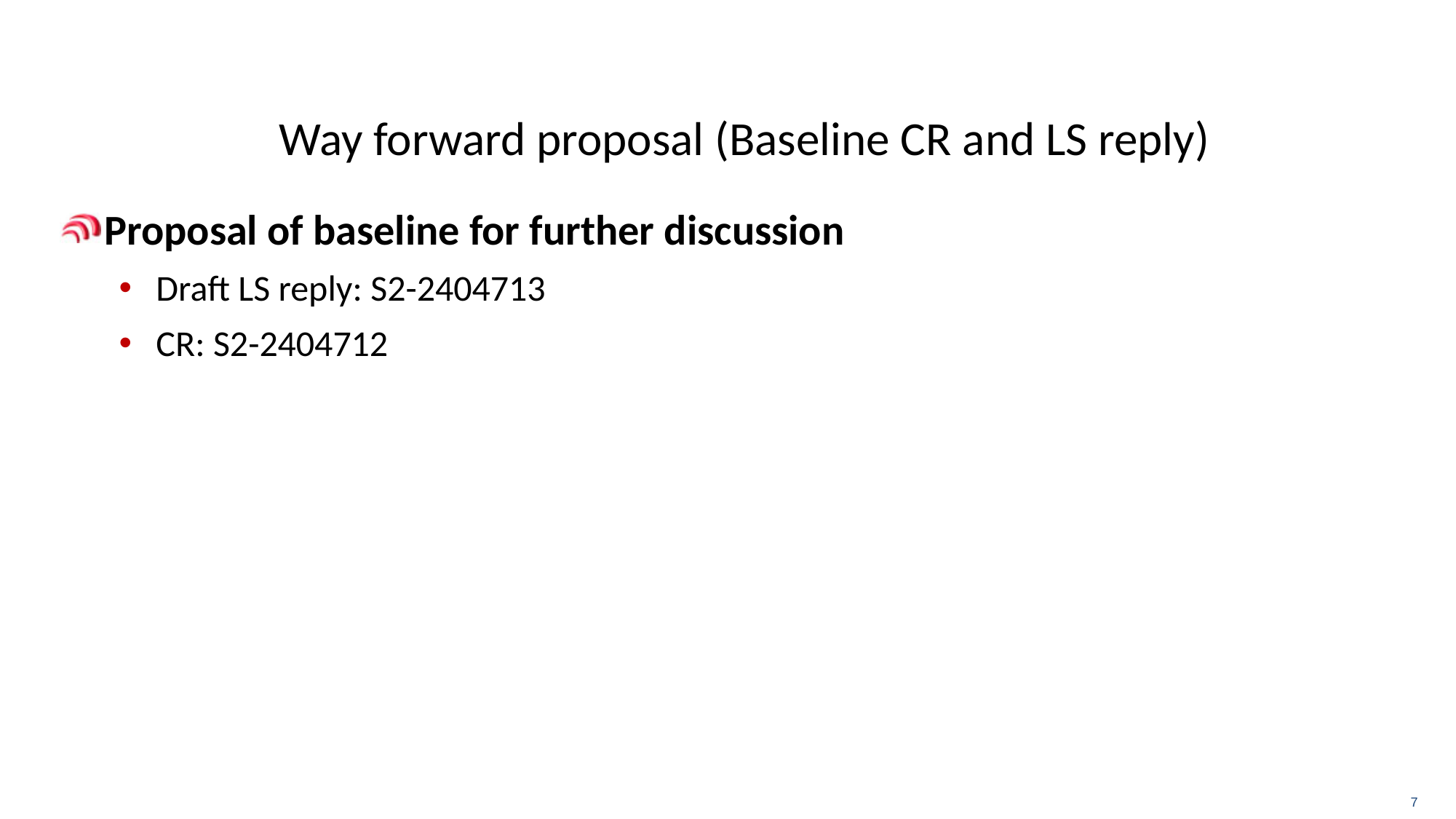

# Way forward proposal (Baseline CR and LS reply)
Proposal of baseline for further discussion
Draft LS reply: S2-2404713
CR: S2-2404712